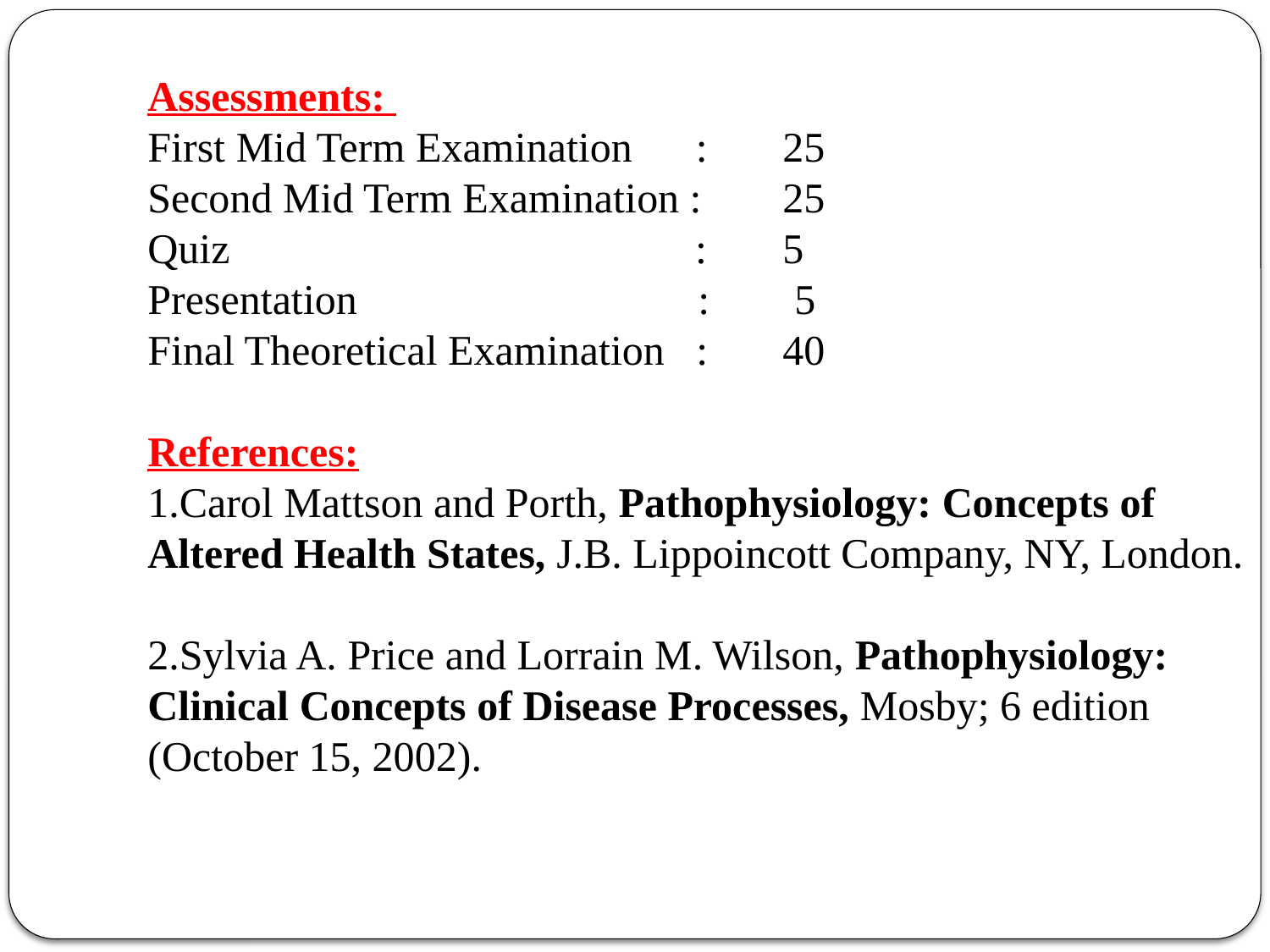

Assessments:
First Mid Term Examination      :	25
Second Mid Term Examination :	25
Quiz                                            :	5
Presentation			    :        5
Final Theoretical Examination   :	40

References:
Carol Mattson and Porth, Pathophysiology: Concepts of Altered Health States, J.B. Lippoincott Company, NY, London.

Sylvia A. Price and Lorrain M. Wilson, Pathophysiology: Clinical Concepts of Disease Processes, Mosby; 6 edition (October 15, 2002).